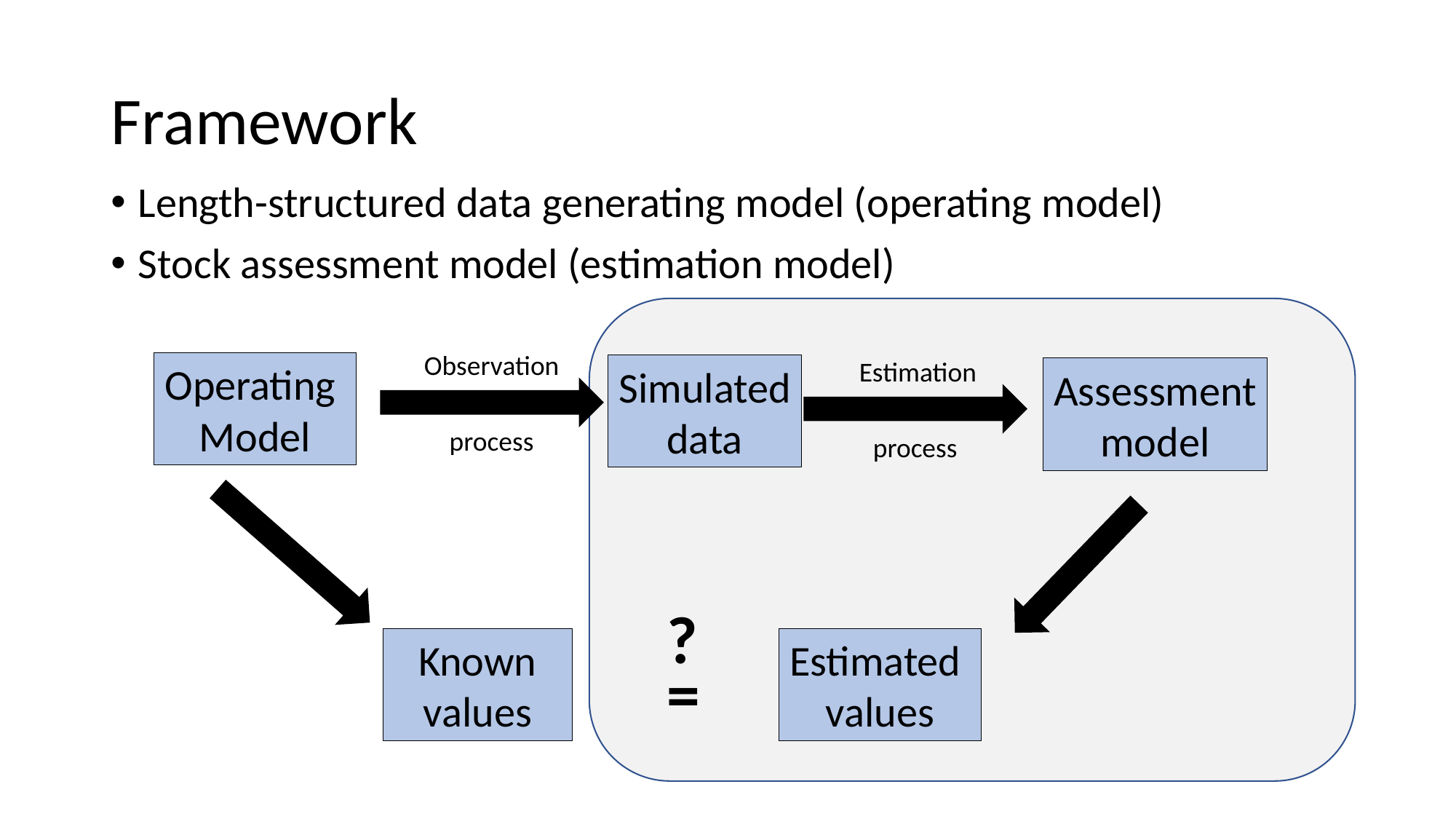

# Framework
Length-structured data generating model (operating model)
Stock assessment model (estimation model)

Observation
Estimation
Operating
Model
Simulated
data
Assessment
model

process
process

?
=
Known values
Estimated
values